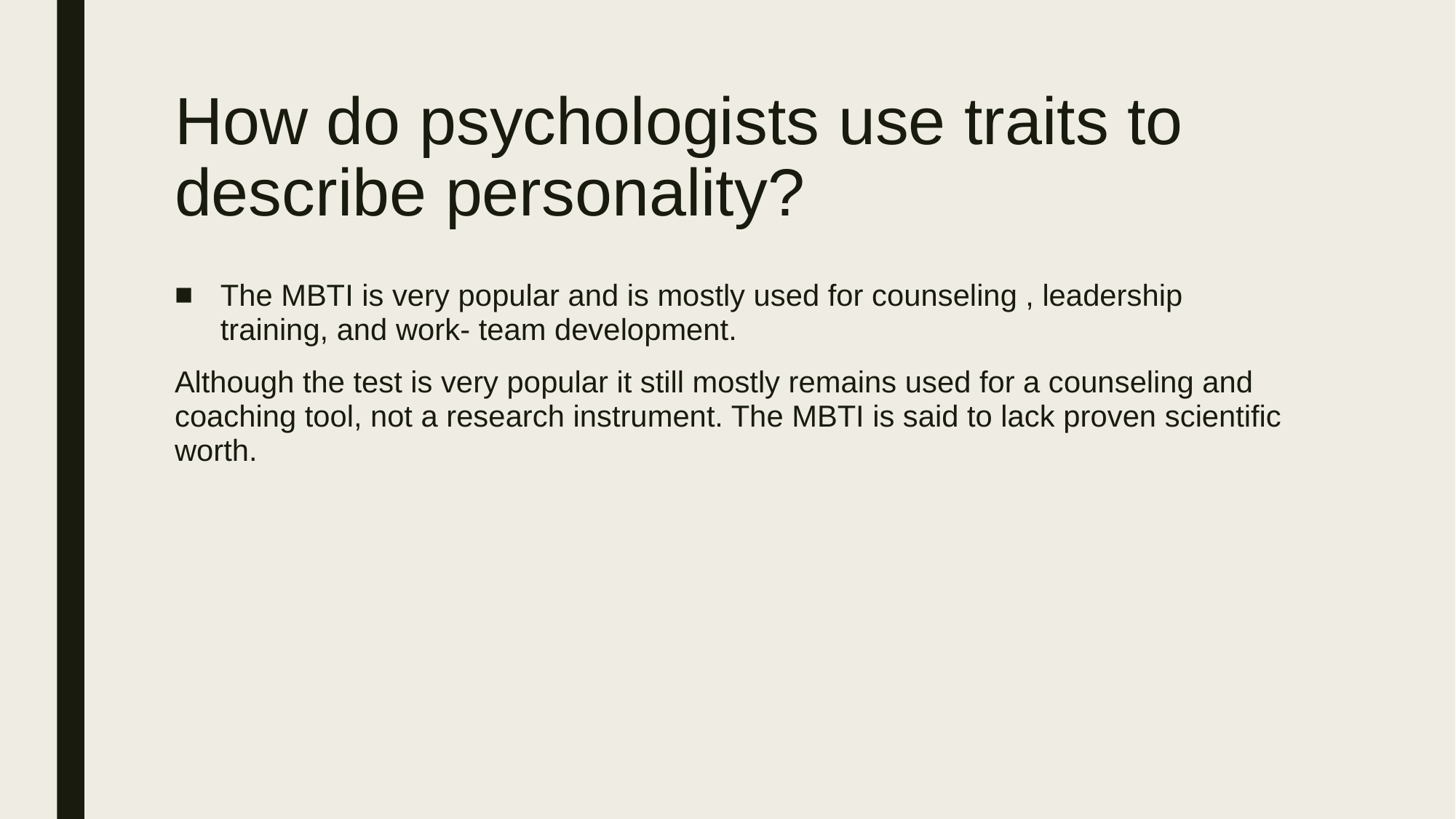

# How do psychologists use traits to describe personality?
The MBTI is very popular and is mostly used for counseling , leadership training, and work- team development.
Although the test is very popular it still mostly remains used for a counseling and coaching tool, not a research instrument. The MBTI is said to lack proven scientific worth.